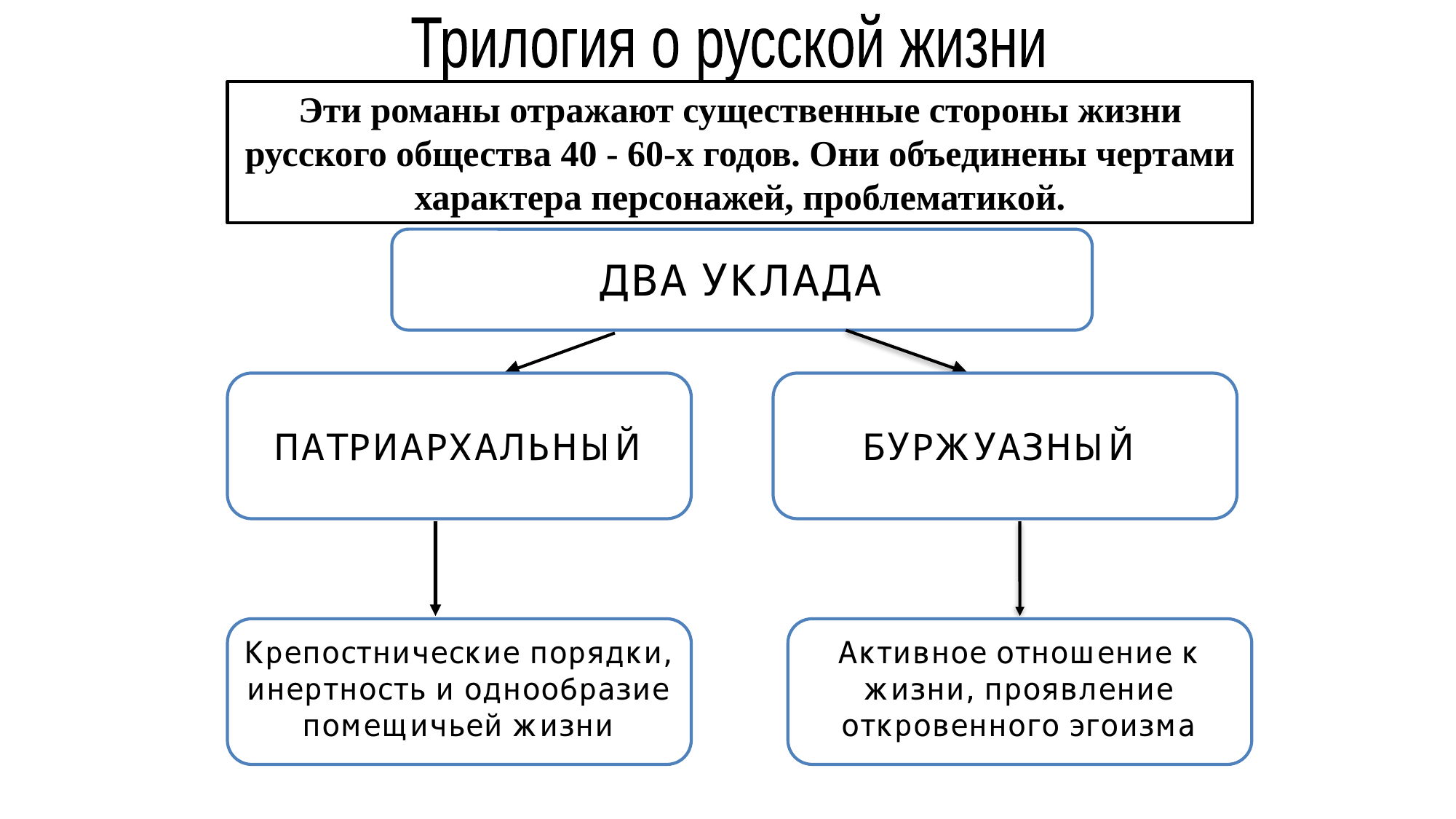

Трилогия о русской жизни
Эти романы отражают существенные стороны жизни русского общества 40 - 60-х годов. Они объединены чертами характера персонажей, проблематикой.

ДВА УКЛАДА

ПАТРИАРХАЛЬНЫЙ
БУРЖУАЗНЫЙ

Крепостнические порядки, инертность и однообразие помещичьей жизни
Активное отношение к жизни, проявление откровенного эгоизма